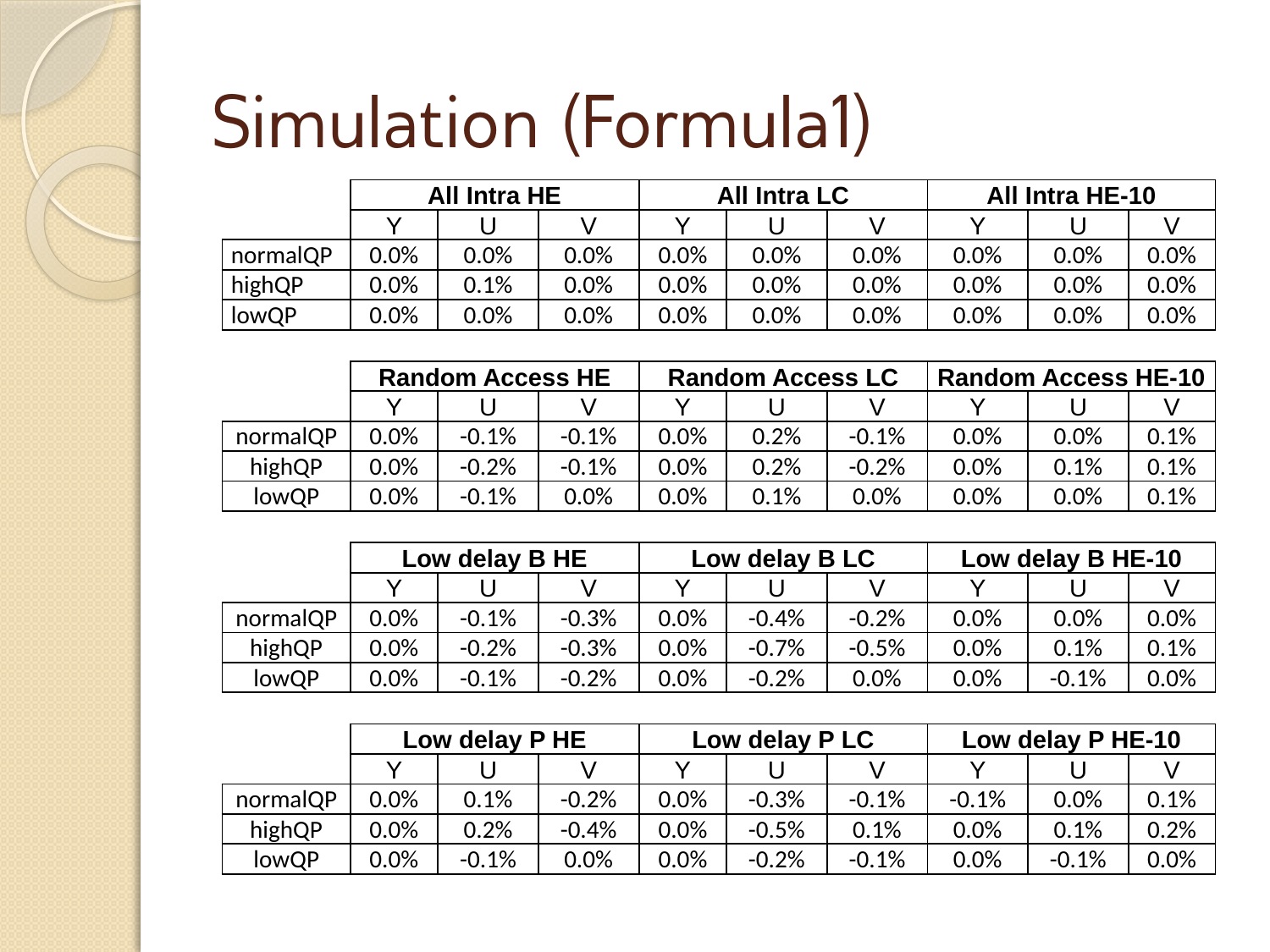

# Simulation (Formula1)
|  | All Intra HE |  |  | All Intra LC |  |  | All Intra HE-10 |  |  |
| --- | --- | --- | --- | --- | --- | --- | --- | --- | --- |
|  | Y | U | V | Y | U | V | Y | U | V |
| normalQP | 0.0% | 0.0% | 0.0% | 0.0% | 0.0% | 0.0% | 0.0% | 0.0% | 0.0% |
| highQP | 0.0% | 0.1% | 0.0% | 0.0% | 0.0% | 0.0% | 0.0% | 0.0% | 0.0% |
| lowQP | 0.0% | 0.0% | 0.0% | 0.0% | 0.0% | 0.0% | 0.0% | 0.0% | 0.0% |
|  |  |  |  |  |  |  |  |  |  |
|  | Random Access HE |  |  | Random Access LC |  |  | Random Access HE-10 |  |  |
|  | Y | U | V | Y | U | V | Y | U | V |
| normalQP | 0.0% | -0.1% | -0.1% | 0.0% | 0.2% | -0.1% | 0.0% | 0.0% | 0.1% |
| highQP | 0.0% | -0.2% | -0.1% | 0.0% | 0.2% | -0.2% | 0.0% | 0.1% | 0.1% |
| lowQP | 0.0% | -0.1% | 0.0% | 0.0% | 0.1% | 0.0% | 0.0% | 0.0% | 0.1% |
|  |  |  |  |  |  |  |  |  |  |
|  | Low delay B HE |  |  | Low delay B LC |  |  | Low delay B HE-10 |  |  |
|  | Y | U | V | Y | U | V | Y | U | V |
| normalQP | 0.0% | -0.1% | -0.3% | 0.0% | -0.4% | -0.2% | 0.0% | 0.0% | 0.0% |
| highQP | 0.0% | -0.2% | -0.3% | 0.0% | -0.7% | -0.5% | 0.0% | 0.1% | 0.1% |
| lowQP | 0.0% | -0.1% | -0.2% | 0.0% | -0.2% | 0.0% | 0.0% | -0.1% | 0.0% |
|  |  |  |  |  |  |  |  |  |  |
|  | Low delay P HE |  |  | Low delay P LC |  |  | Low delay P HE-10 |  |  |
|  | Y | U | V | Y | U | V | Y | U | V |
| normalQP | 0.0% | 0.1% | -0.2% | 0.0% | -0.3% | -0.1% | -0.1% | 0.0% | 0.1% |
| highQP | 0.0% | 0.2% | -0.4% | 0.0% | -0.5% | 0.1% | 0.0% | 0.1% | 0.2% |
| lowQP | 0.0% | -0.1% | 0.0% | 0.0% | -0.2% | -0.1% | 0.0% | -0.1% | 0.0% |